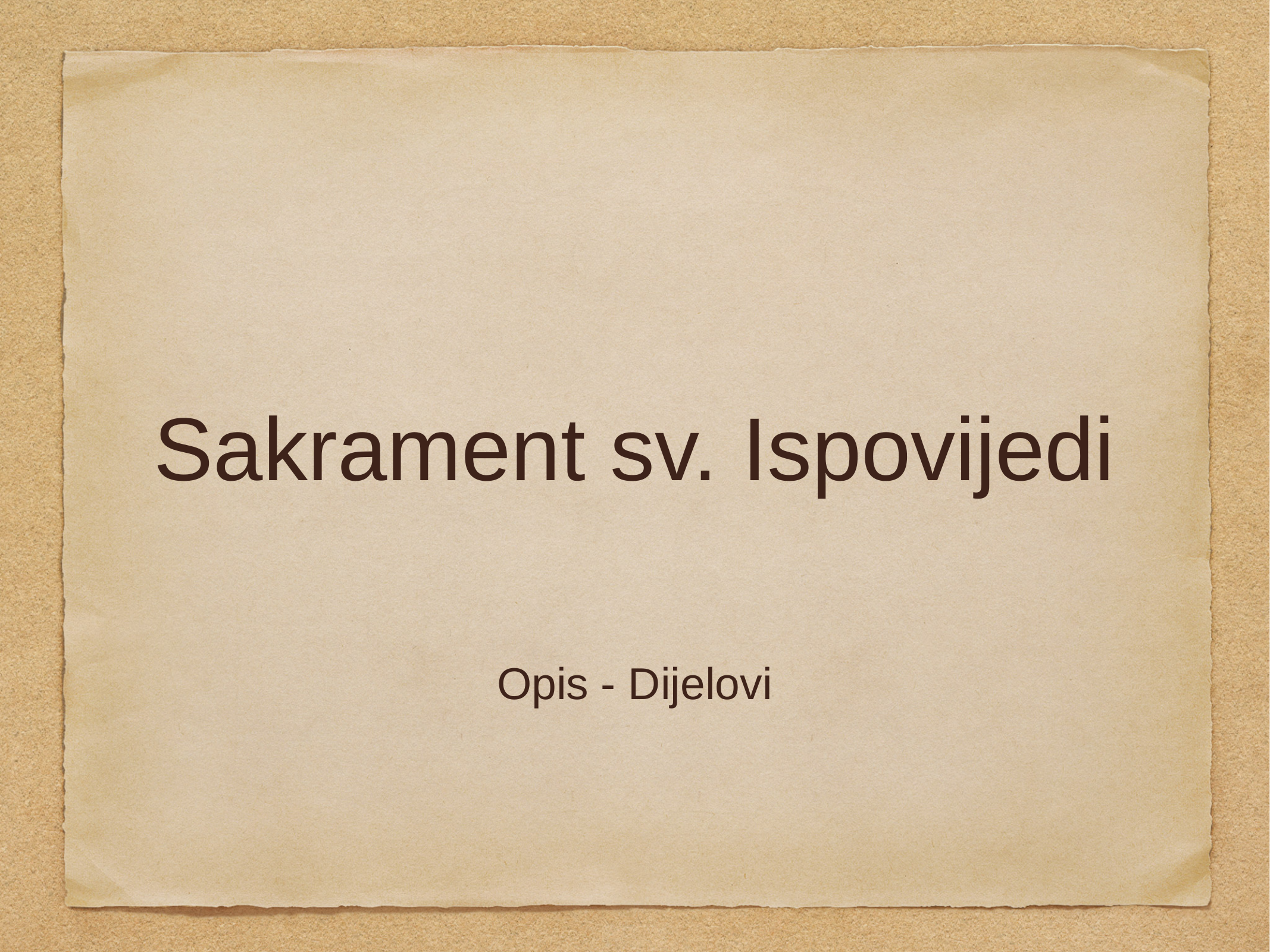

# Sakrament sv. Ispovijedi
Opis - Dijelovi